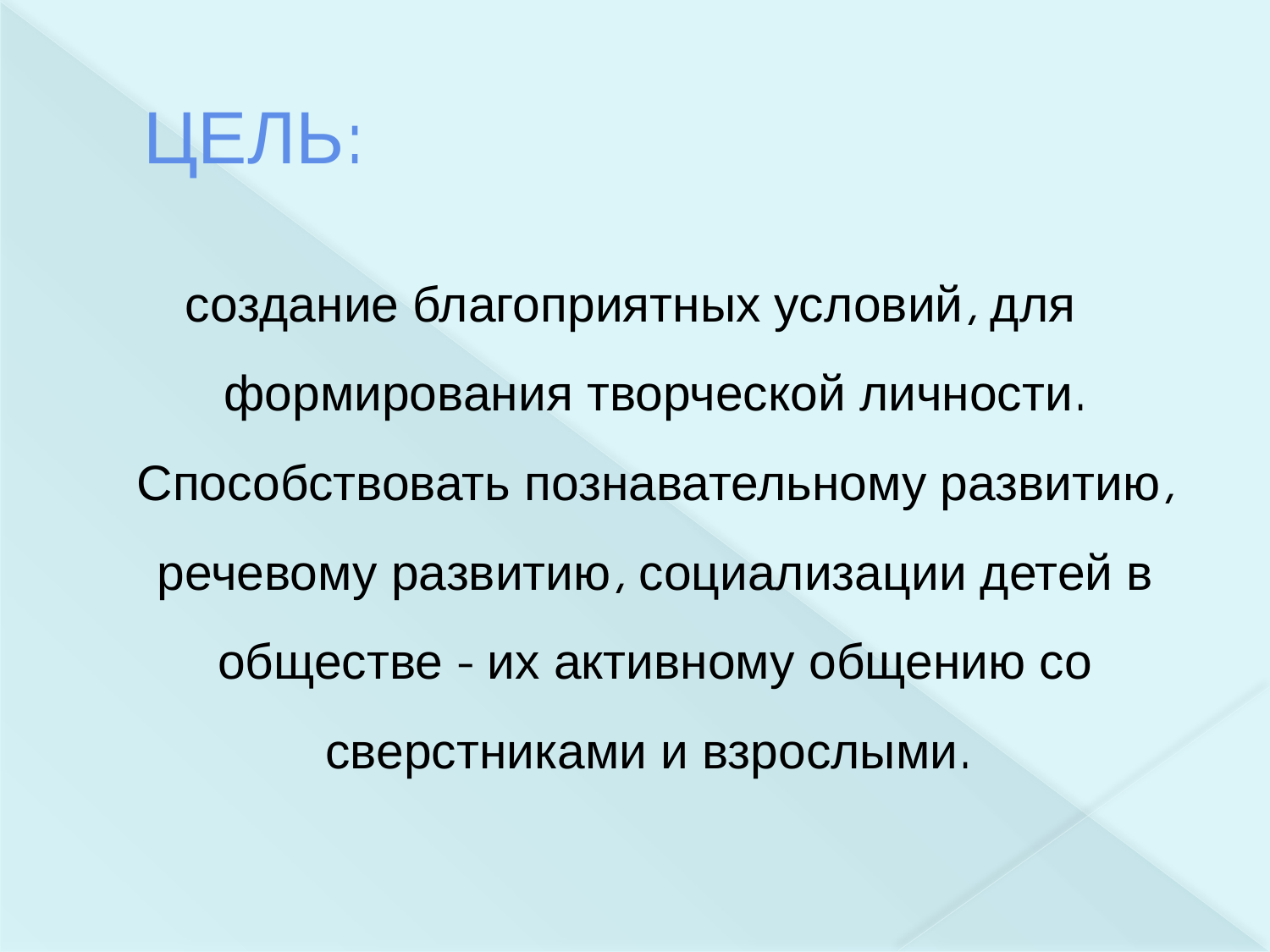

# ЦЕЛЬ:
создание благоприятных условий, для формирования творческой личности. Способствовать познавательному развитию, речевому развитию, социализации детей в обществе - их активному общению со сверстниками и взрослыми.